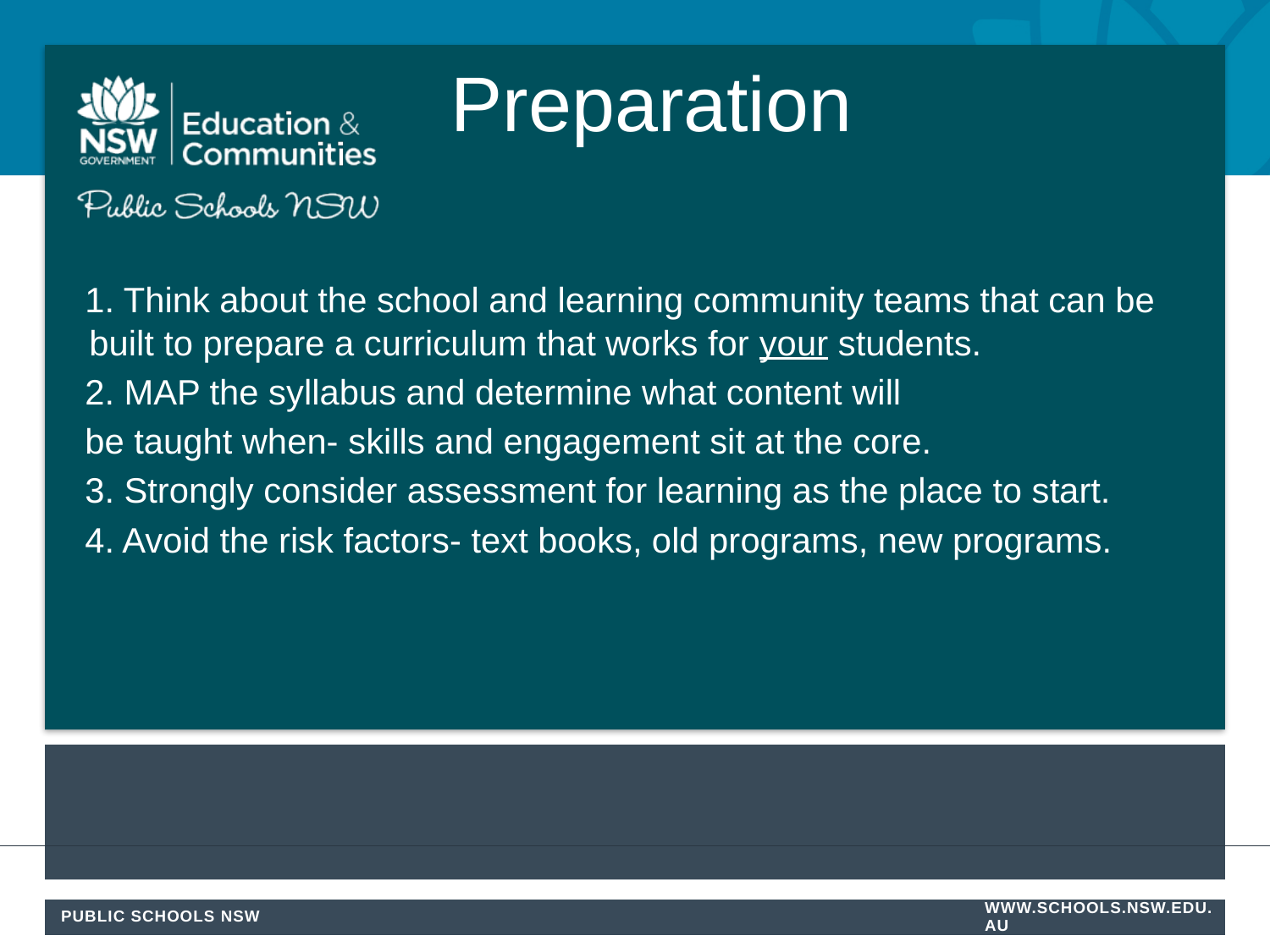

# Preparation

1. Think about the school and learning community teams that can be built to prepare a curriculum that works for your students.
2. MAP the syllabus and determine what content will
be taught when- skills and engagement sit at the core.
3. Strongly consider assessment for learning as the place to start.
4. Avoid the risk factors- text books, old programs, new programs.